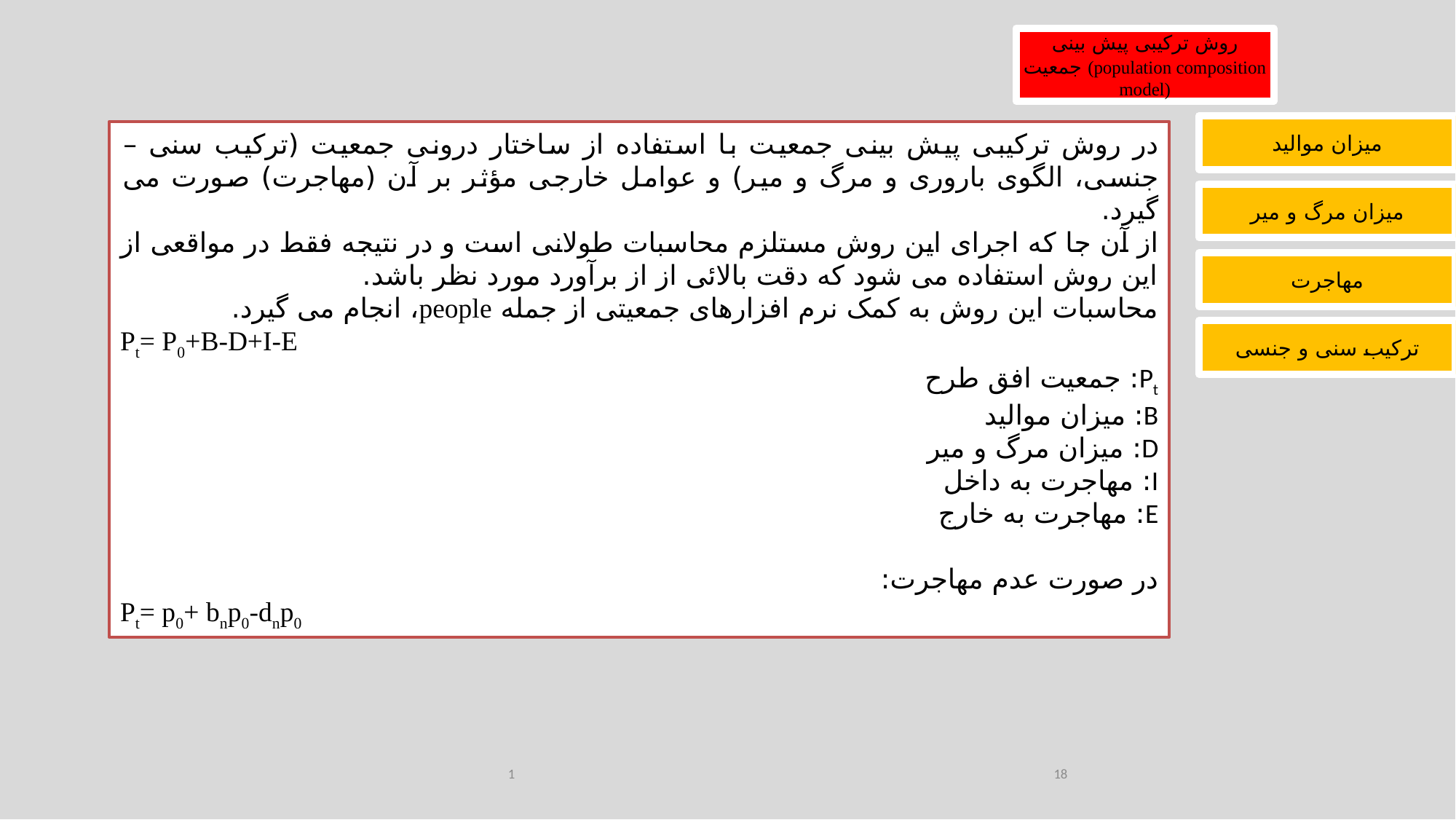

روش ترکیبی پیش بینی جمعیت (population composition model)
میزان موالید
در روش ترکیبی پیش بینی جمعیت با استفاده از ساختار درونی جمعیت (ترکیب سنی – جنسی، الگوی باروری و مرگ و میر) و عوامل خارجی مؤثر بر آن (مهاجرت) صورت می گیرد.
از آن جا که اجرای این روش مستلزم محاسبات طولانی است و در نتیجه فقط در مواقعی از این روش استفاده می شود که دقت بالائی از از برآورد مورد نظر باشد.
محاسبات این روش به کمک نرم افزارهای جمعیتی از جمله people، انجام می گیرد.
Pt= P0+B-D+I-E
Pt: جمعیت افق طرح
B: میزان موالید
D: میزان مرگ و میر
I: مهاجرت به داخل
E: مهاجرت به خارج

در صورت عدم مهاجرت:
Pt= p0+ bnp0-dnp0
میزان مرگ و میر
مهاجرت
ترکیب سنی و جنسی
1
18